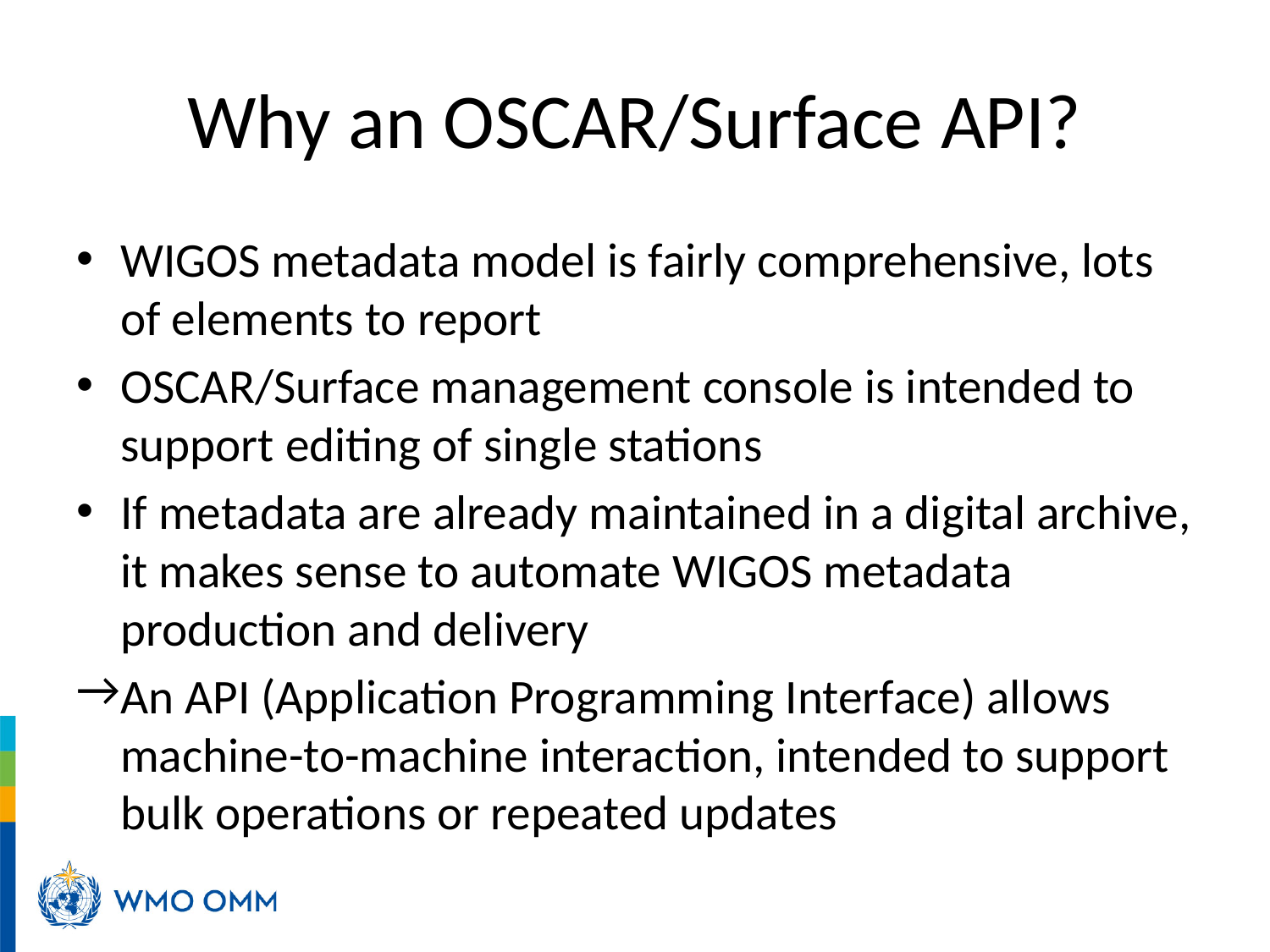

# Why an OSCAR/Surface API?
WIGOS metadata model is fairly comprehensive, lots of elements to report
OSCAR/Surface management console is intended to support editing of single stations
If metadata are already maintained in a digital archive, it makes sense to automate WIGOS metadata production and delivery
An API (Application Programming Interface) allows machine-to-machine interaction, intended to support bulk operations or repeated updates